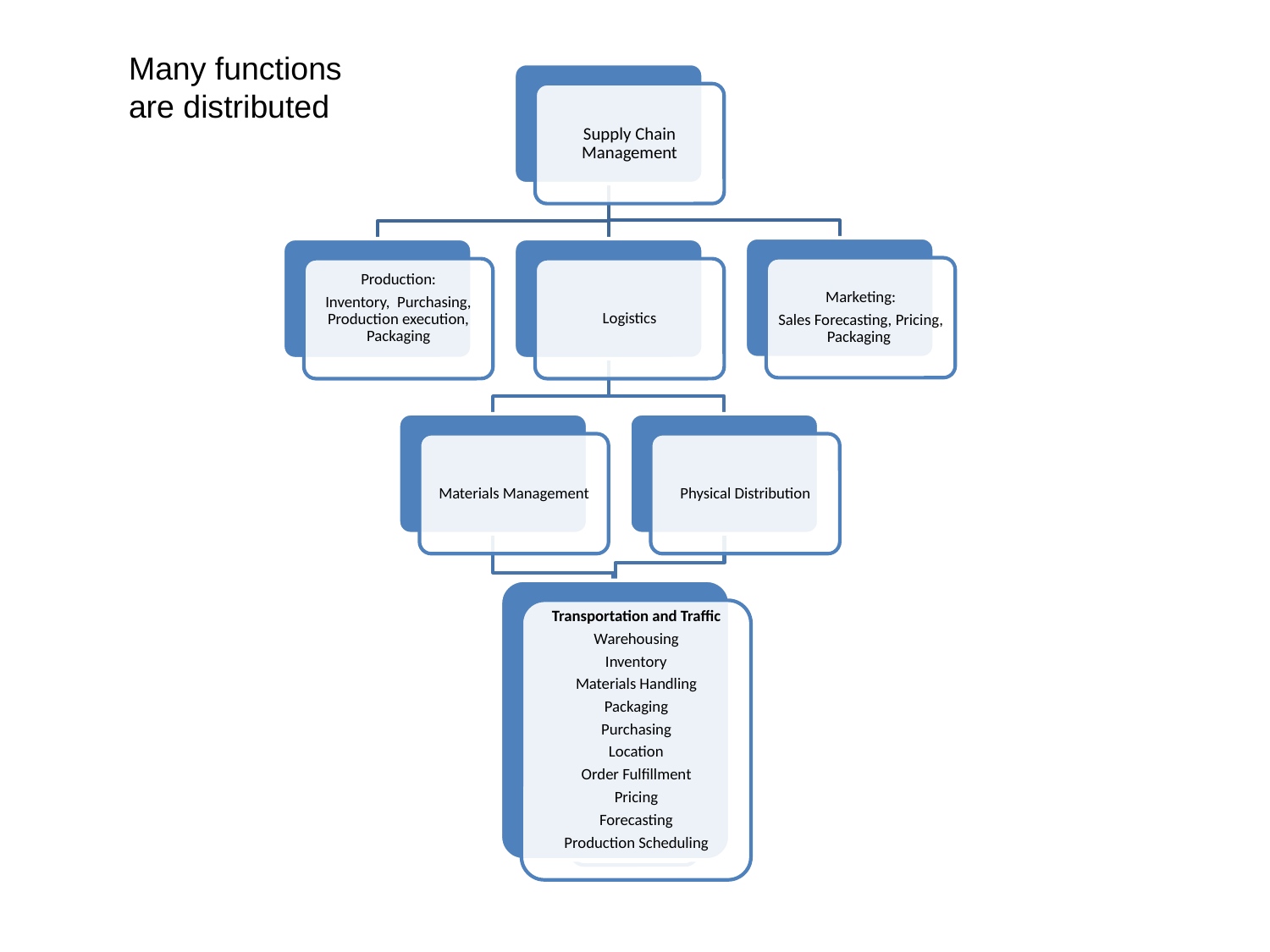

Many functions are distributed
Supply Chain Management
Production:
Inventory,  Purchasing, Production execution, Packaging

Logistics
Materials Management

Physical Distribution
Transportation and Traffic
Warehousing
Inventory
Materials Handling
Packaging
Purchasing
Location
Order Fulfillment
Pricing
Forecasting
Production Scheduling

Marketing:
Sales Forecasting, Pricing, Packaging